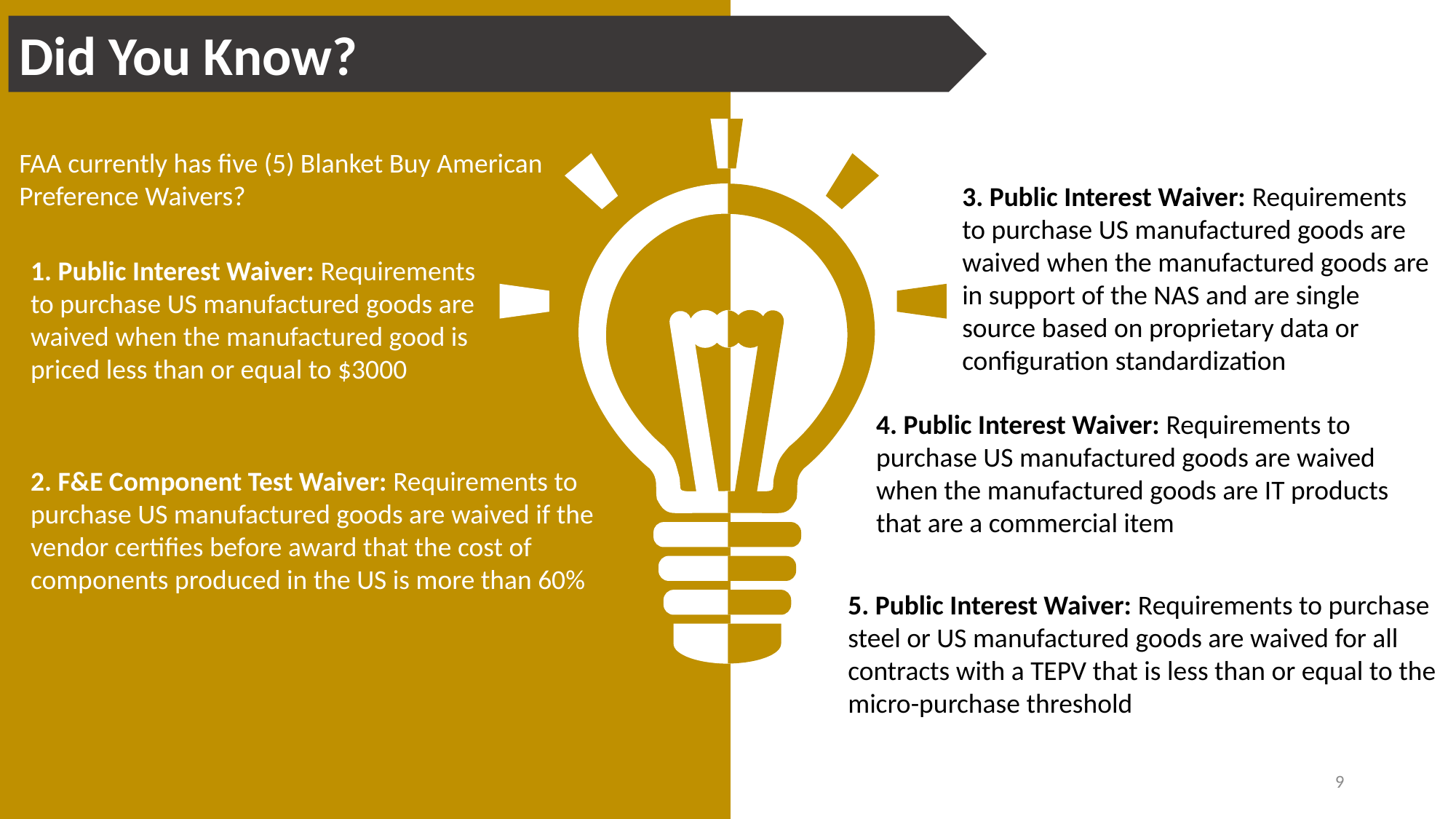

Did You Know?

FAA currently has five (5) Blanket Buy American Preference Waivers?
3. Public Interest Waiver: Requirements to purchase US manufactured goods are waived when the manufactured goods are in support of the NAS and are single source based on proprietary data or configuration standardization
1. Public Interest Waiver: Requirements to purchase US manufactured goods are waived when the manufactured good is priced less than or equal to $3000
4. Public Interest Waiver: Requirements to purchase US manufactured goods are waived when the manufactured goods are IT products that are a commercial item
2. F&E Component Test Waiver: Requirements to purchase US manufactured goods are waived if the vendor certifies before award that the cost of components produced in the US is more than 60%
5. Public Interest Waiver: Requirements to purchase steel or US manufactured goods are waived for all contracts with a TEPV that is less than or equal to the micro-purchase threshold
9